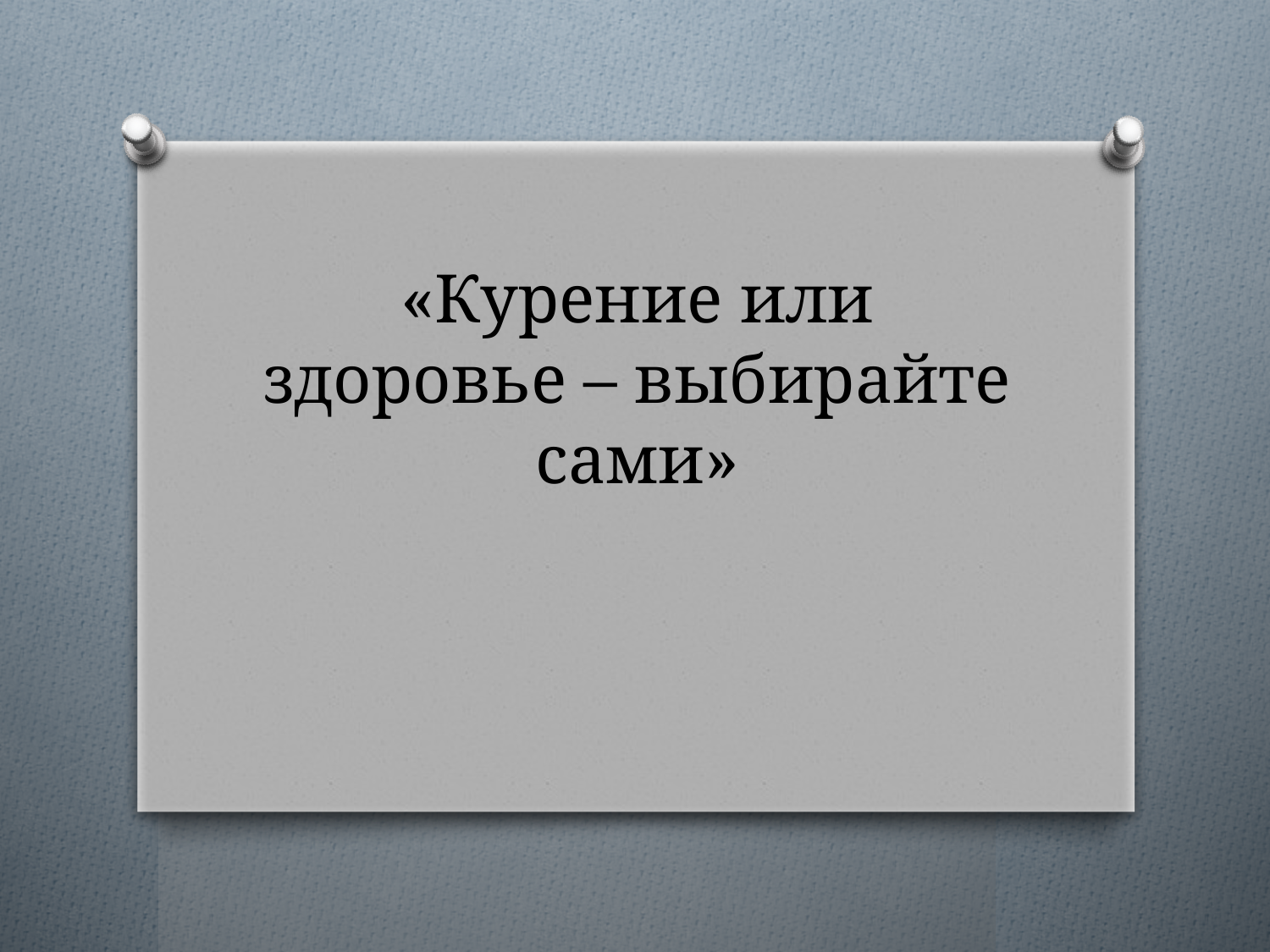

# «Курение или здоровье – выбирайте сами»